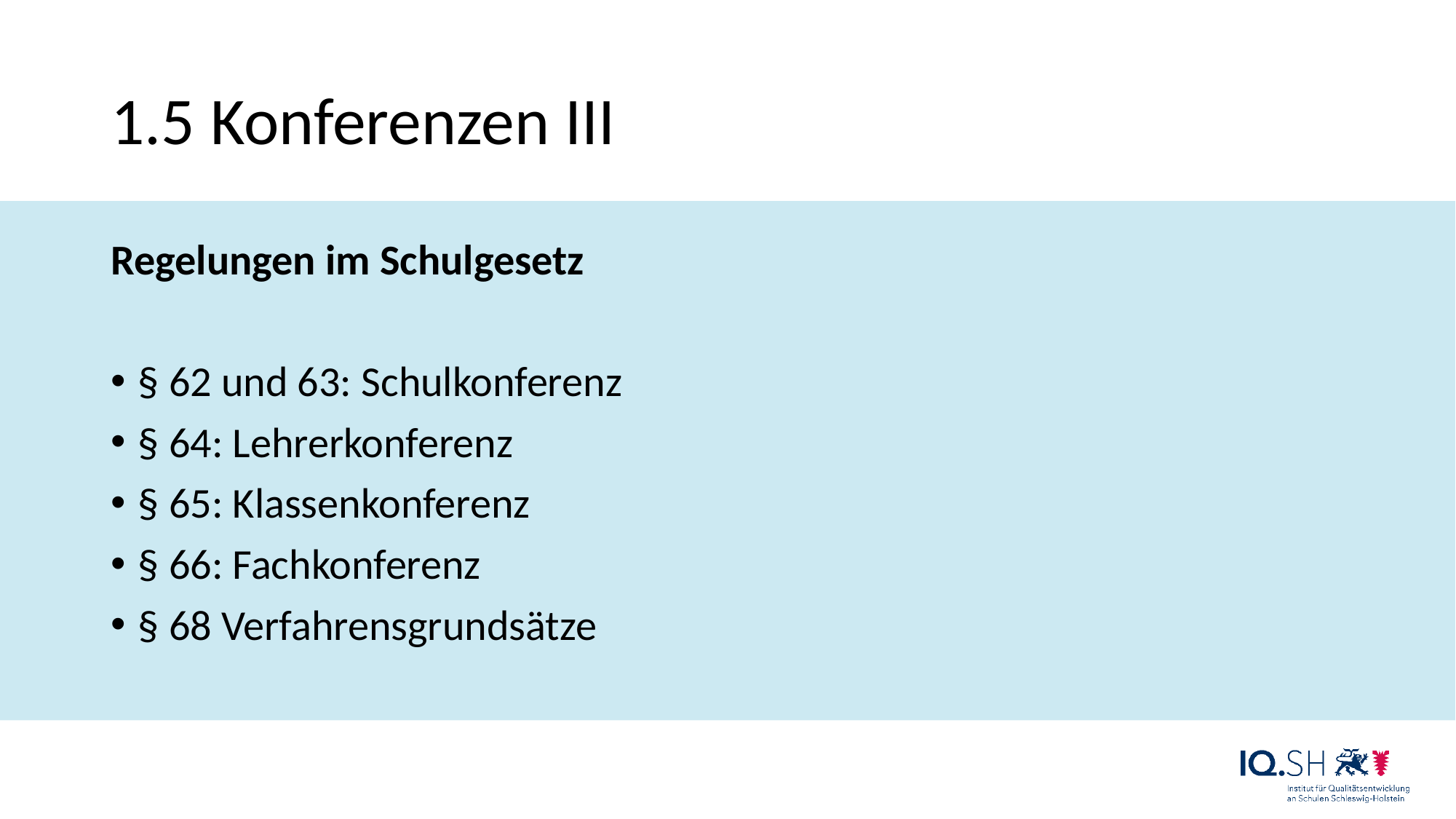

# 1.5 Konferenzen III
Regelungen im Schulgesetz

§ 62 und 63: Schulkonferenz
§ 64: Lehrerkonferenz
§ 65: Klassenkonferenz
§ 66: Fachkonferenz
§ 68 Verfahrensgrundsätze